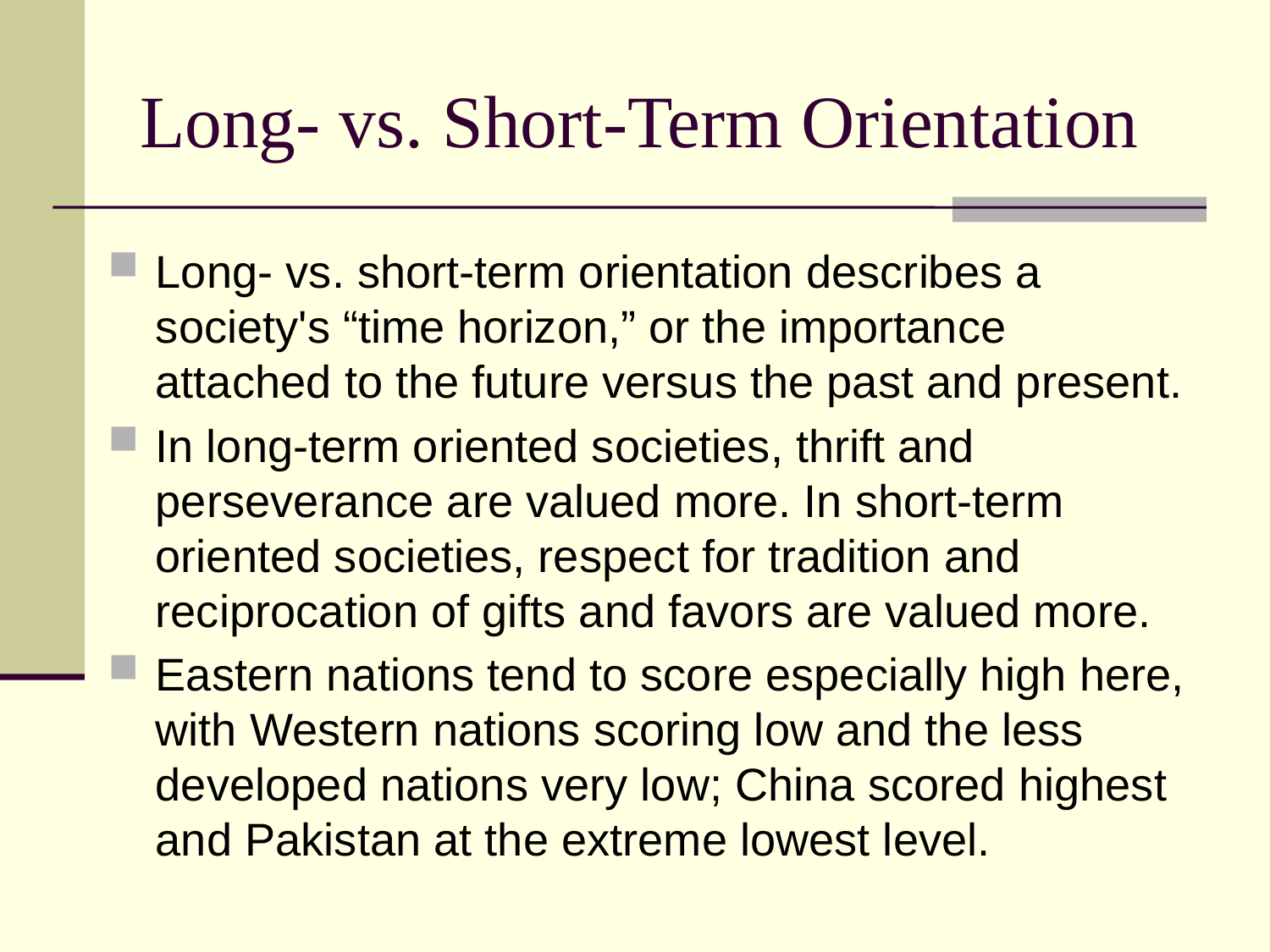

# Long- vs. Short-Term Orientation
Long- vs. short-term orientation describes a society's “time horizon,” or the importance attached to the future versus the past and present.
In long-term oriented societies, thrift and perseverance are valued more. In short-term oriented societies, respect for tradition and reciprocation of gifts and favors are valued more.
Eastern nations tend to score especially high here, with Western nations scoring low and the less developed nations very low; China scored highest and Pakistan at the extreme lowest level.